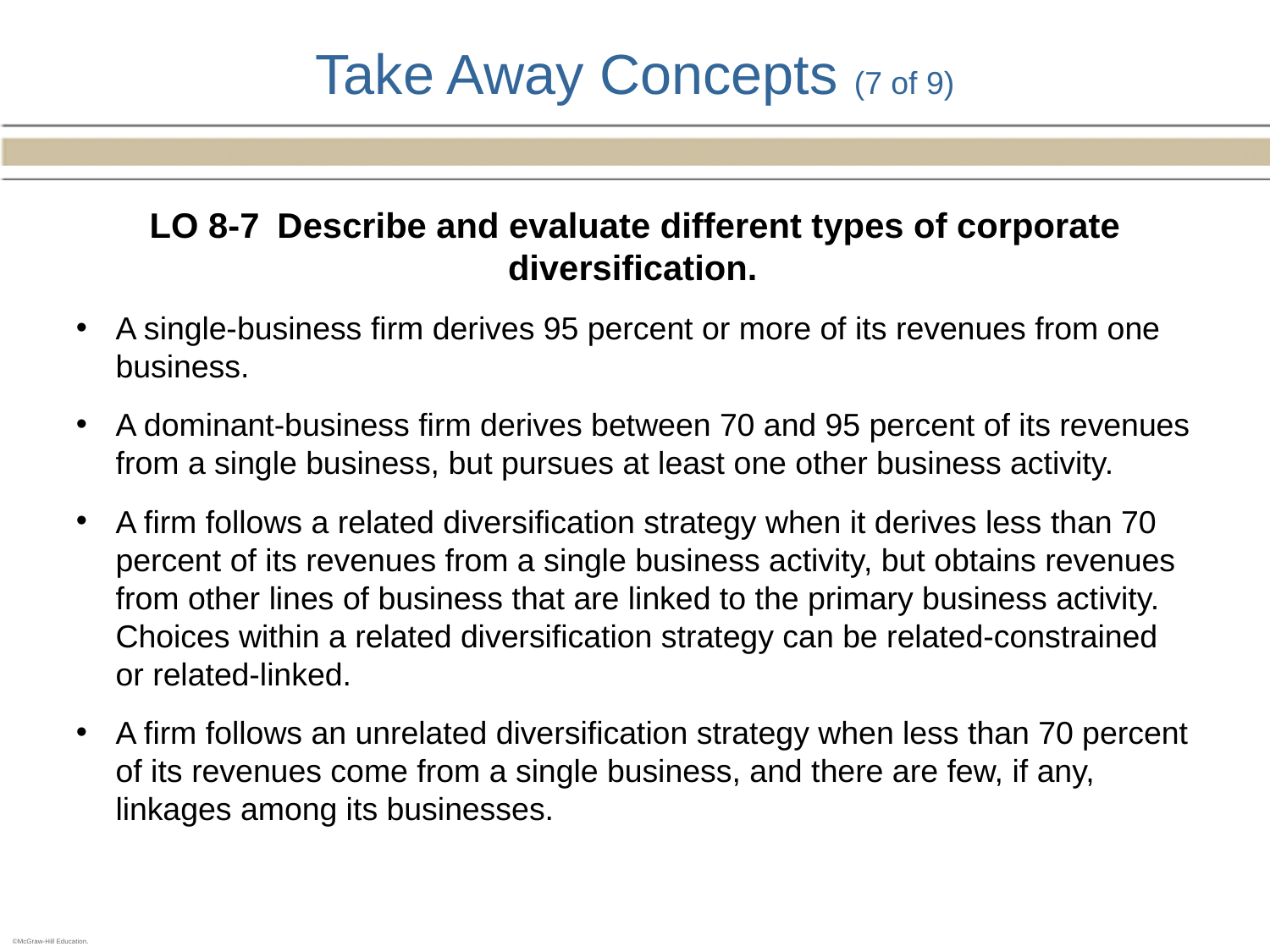

# Take Away Concepts (7 of 9)
LO 8-7 Describe and evaluate different types of corporate diversification.
A single-business firm derives 95 percent or more of its revenues from one business.
A dominant-business firm derives between 70 and 95 percent of its revenues from a single business, but pursues at least one other business activity.
A firm follows a related diversification strategy when it derives less than 70 percent of its revenues from a single business activity, but obtains revenues from other lines of business that are linked to the primary business activity. Choices within a related diversification strategy can be related-constrained or related-linked.
A firm follows an unrelated diversification strategy when less than 70 percent of its revenues come from a single business, and there are few, if any, linkages among its businesses.